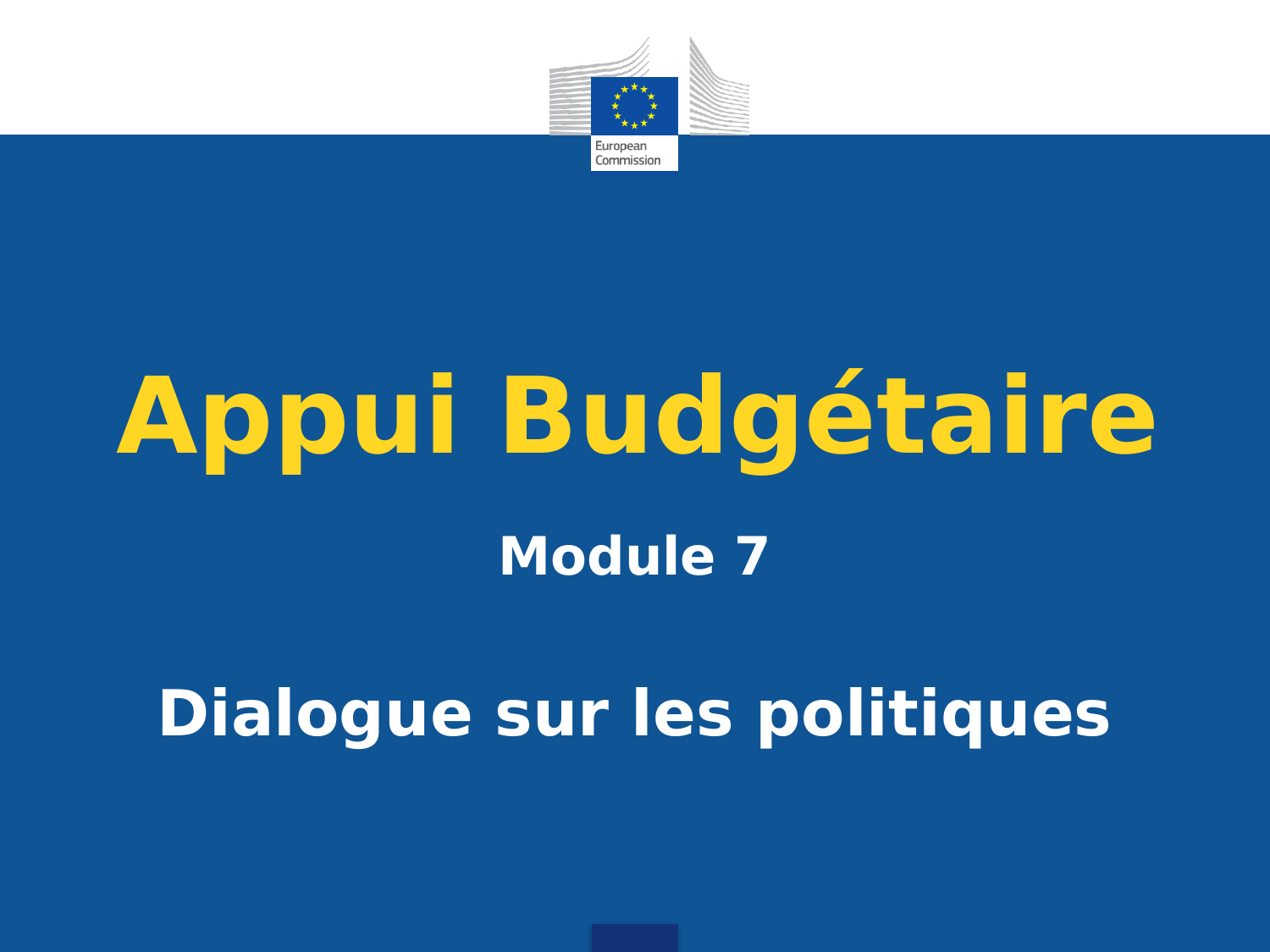

# Appui Budgétaire
Module 7

Dialogue sur les politiques